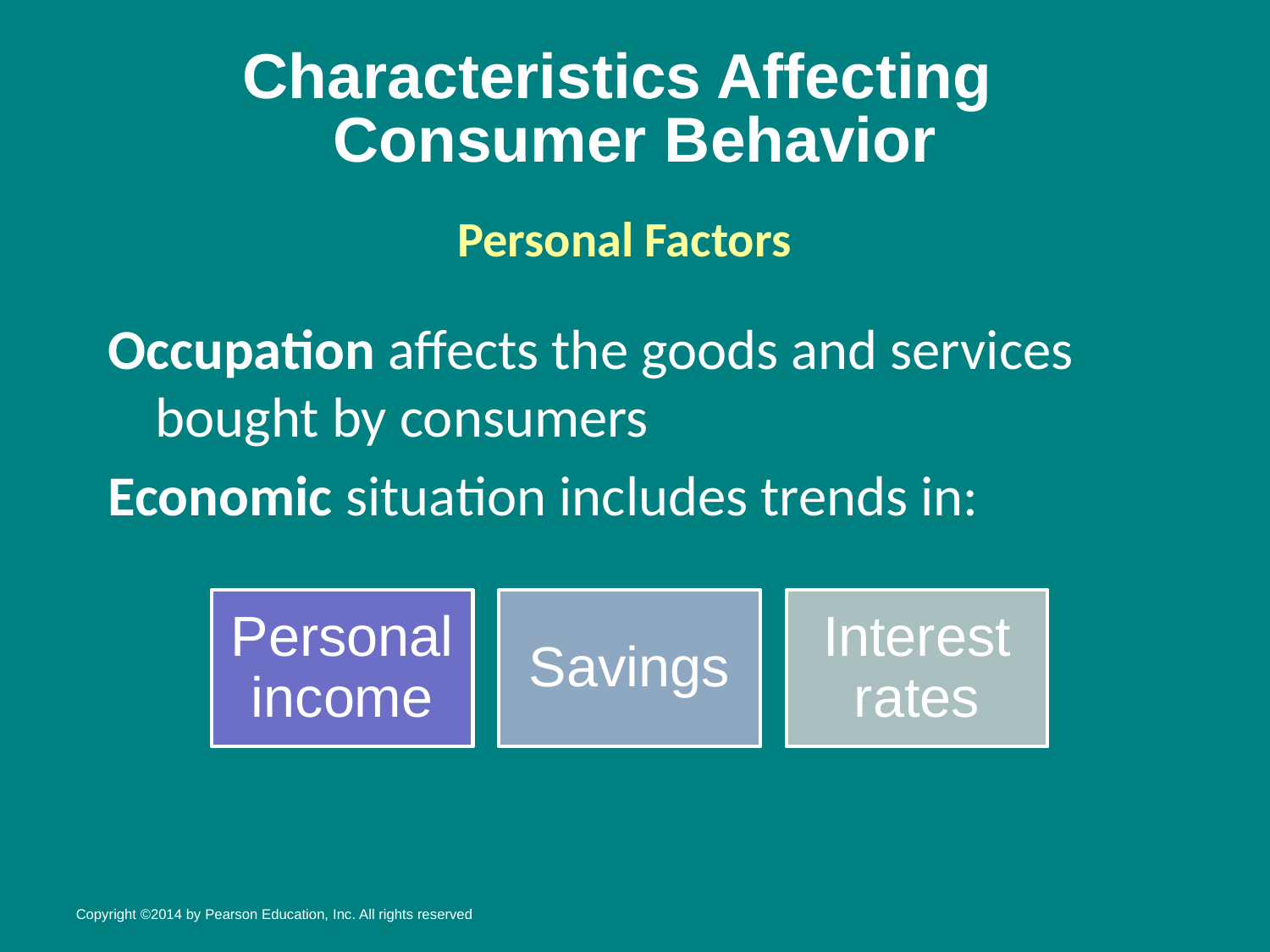

# Characteristics Affecting   Consumer Behavior
Personal Factors

Occupation affects the goods and services bought by consumers
Economic situation includes trends in:

Personal income
Savings
Interest rates
Copyright ©2014 by Pearson Education, Inc. All rights reserved